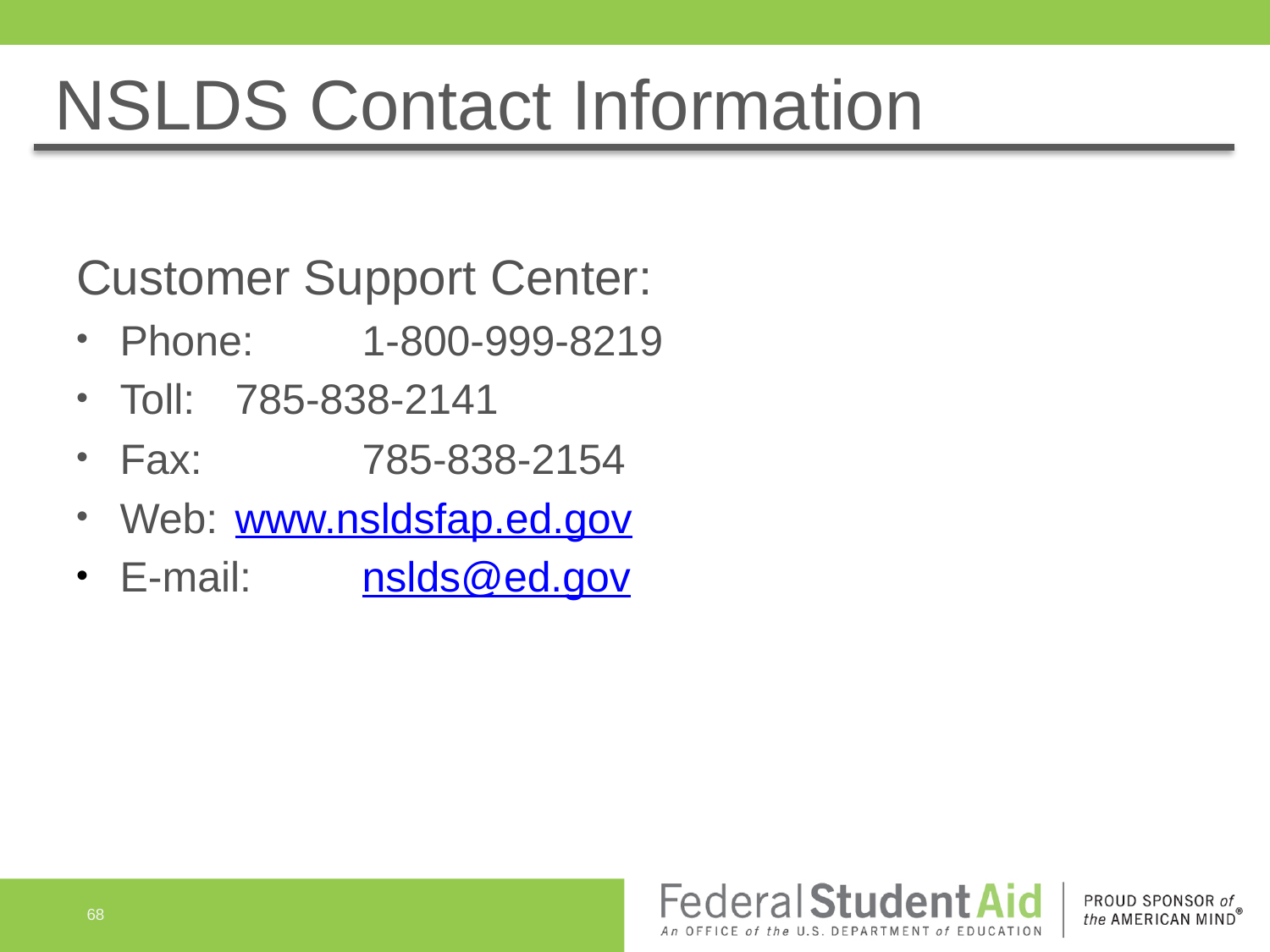

# NSLDS Contact Information
Customer Support Center:
 Phone:	1-800-999-8219
 Toll: 	785-838-2141
 Fax:		785-838-2154
 Web:	www.nsldsfap.ed.gov
 E-mail:	nslds@ed.gov
68